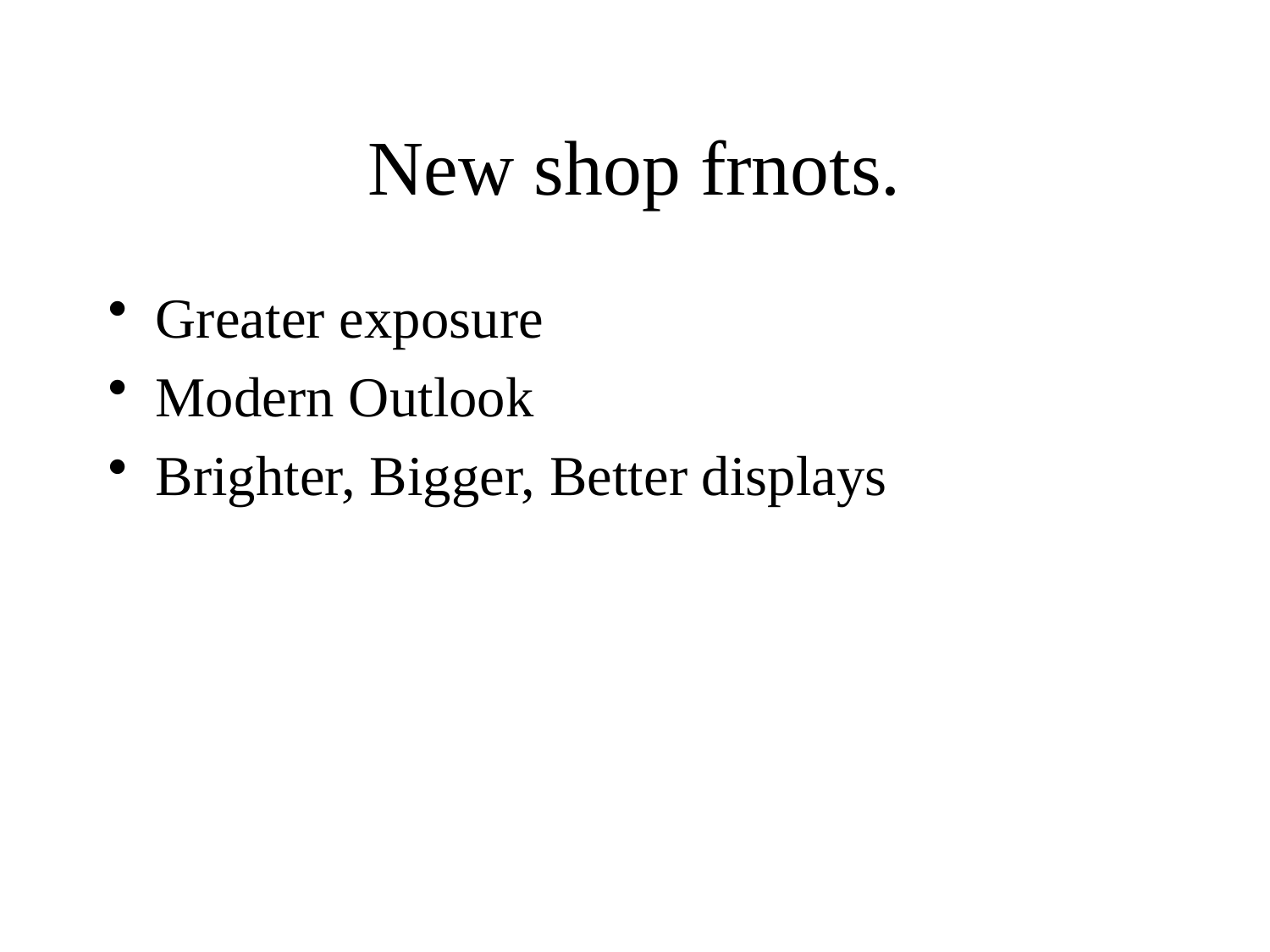

# New shop frnots.
Greater exposure
Modern Outlook
Brighter, Bigger, Better displays